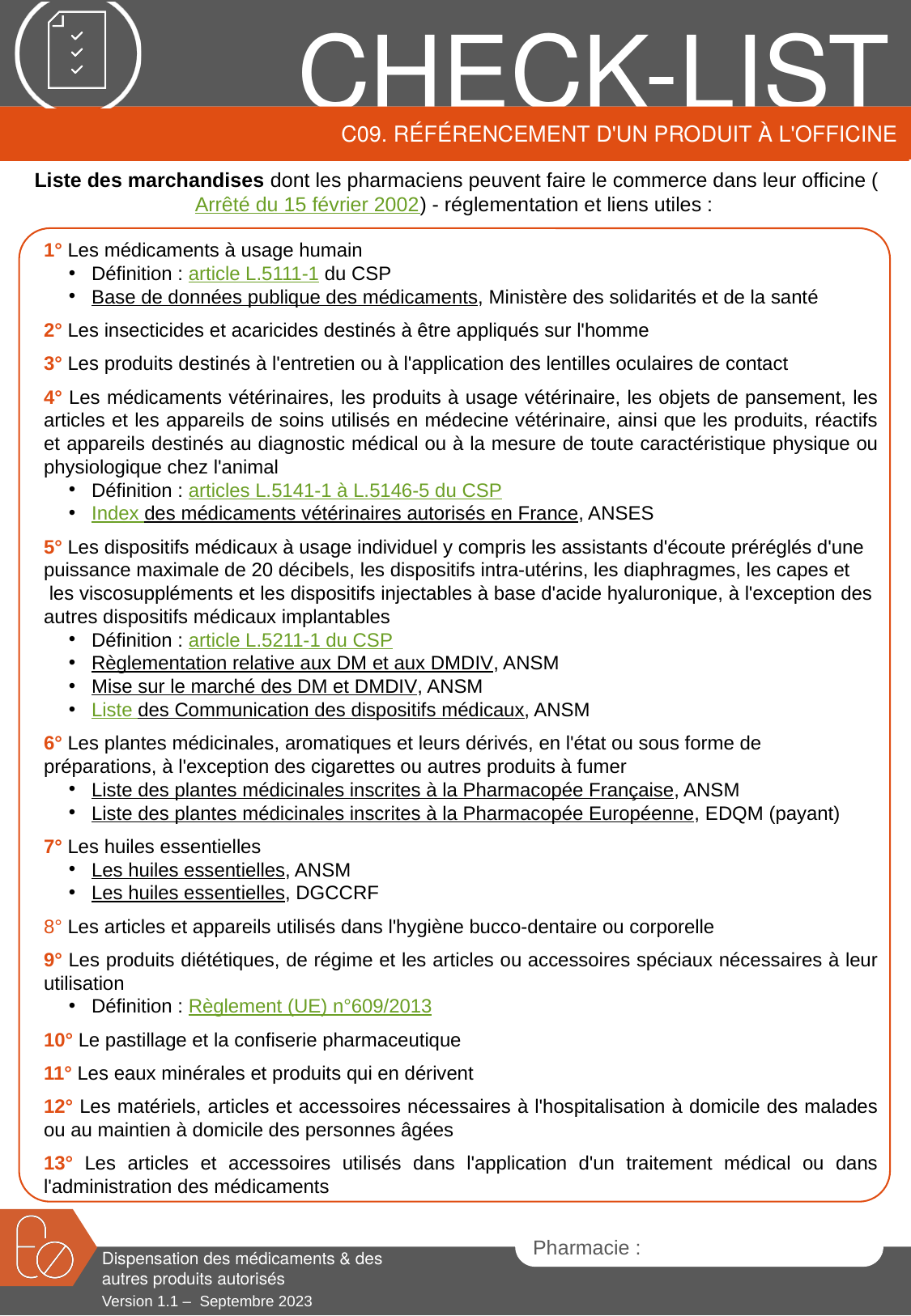

# C09. Référencement d'un produit à l'officine
Liste des marchandises dont les pharmaciens peuvent faire le commerce dans leur officine (Arrêté du 15 février 2002) - réglementation et liens utiles :

1° Les médicaments à usage humain
Définition : article L.5111-1 du CSP
Base de données publique des médicaments, Ministère des solidarités et de la santé
2° Les insecticides et acaricides destinés à être appliqués sur l'homme
3° Les produits destinés à l'entretien ou à l'application des lentilles oculaires de contact
4° Les médicaments vétérinaires, les produits à usage vétérinaire, les objets de pansement, les articles et les appareils de soins utilisés en médecine vétérinaire, ainsi que les produits, réactifs et appareils destinés au diagnostic médical ou à la mesure de toute caractéristique physique ou physiologique chez l'animal
Définition : articles L.5141-1 à L.5146-5 du CSP
Index des médicaments vétérinaires autorisés en France, ANSES
5° Les dispositifs médicaux à usage individuel y compris les assistants d'écoute préréglés d'une puissance maximale de 20 décibels, les dispositifs intra-utérins, les diaphragmes, les capes et  les viscosuppléments et les dispositifs injectables à base d'acide hyaluronique, à l'exception des autres dispositifs médicaux implantables
Définition : article L.5211-1 du CSP
Règlementation relative aux DM et aux DMDIV, ANSM
Mise sur le marché des DM et DMDIV, ANSM
Liste des Communication des dispositifs médicaux, ANSM
6° Les plantes médicinales, aromatiques et leurs dérivés, en l'état ou sous forme de préparations, à l'exception des cigarettes ou autres produits à fumer
Liste des plantes médicinales inscrites à la Pharmacopée Française, ANSM
Liste des plantes médicinales inscrites à la Pharmacopée Européenne, EDQM (payant)
7° Les huiles essentielles
Les huiles essentielles, ANSM
Les huiles essentielles, DGCCRF
8° Les articles et appareils utilisés dans l'hygiène bucco-dentaire ou corporelle
9° Les produits diététiques, de régime et les articles ou accessoires spéciaux nécessaires à leur utilisation
Définition : Règlement (UE) n°609/2013
10° Le pastillage et la confiserie pharmaceutique
11° Les eaux minérales et produits qui en dérivent
12° Les matériels, articles et accessoires nécessaires à l'hospitalisation à domicile des malades ou au maintien à domicile des personnes âgées
13° Les articles et accessoires utilisés dans l'application d'un traitement médical ou dans l'administration des médicaments